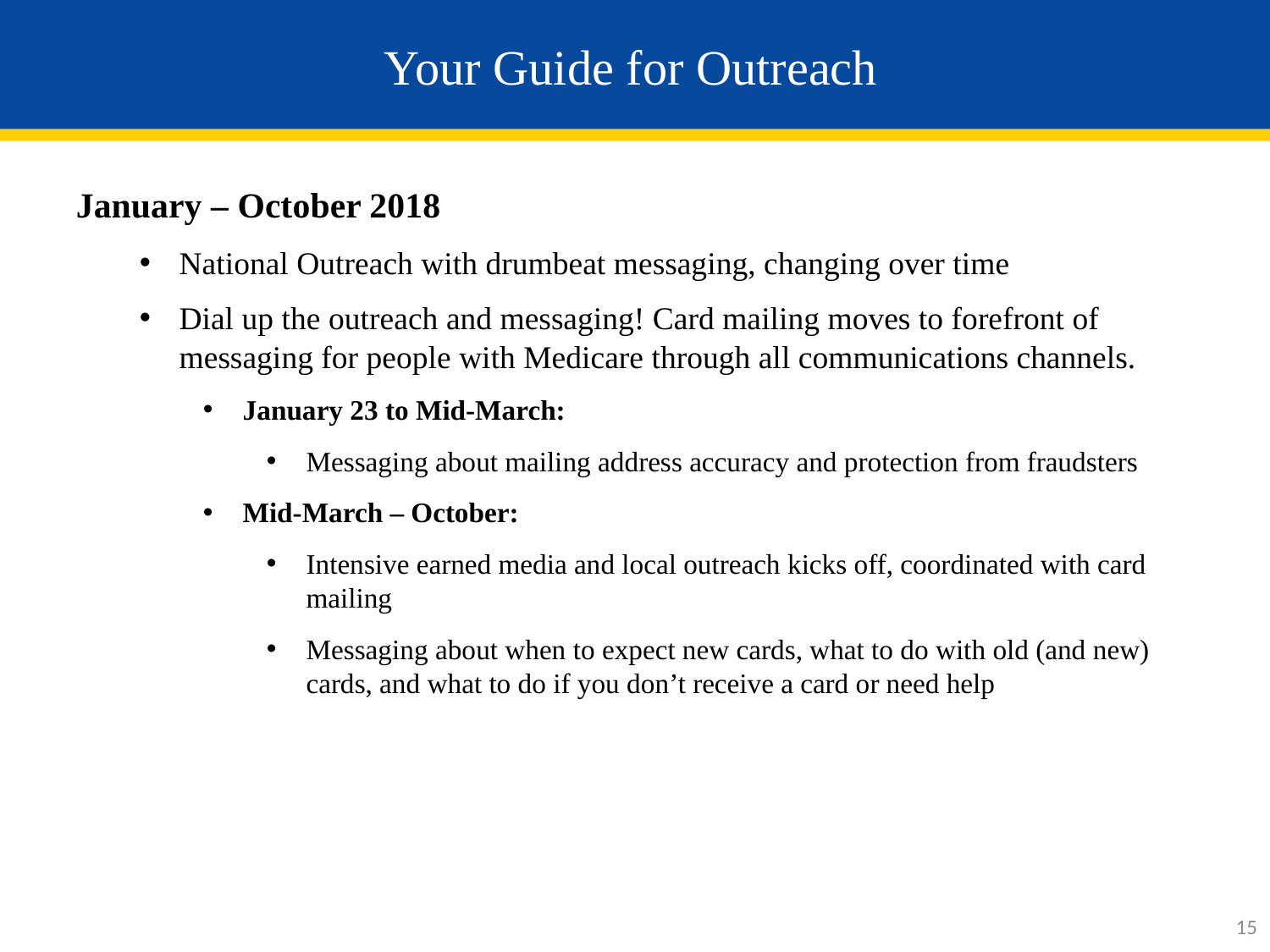

# Your Guide for Outreach
January – October 2018
National Outreach with drumbeat messaging, changing over time
Dial up the outreach and messaging! Card mailing moves to forefront of messaging for people with Medicare through all communications channels.
January 23 to Mid-March:
Messaging about mailing address accuracy and protection from fraudsters
Mid-March – October:
Intensive earned media and local outreach kicks off, coordinated with card mailing
Messaging about when to expect new cards, what to do with old (and new) cards, and what to do if you don’t receive a card or need help